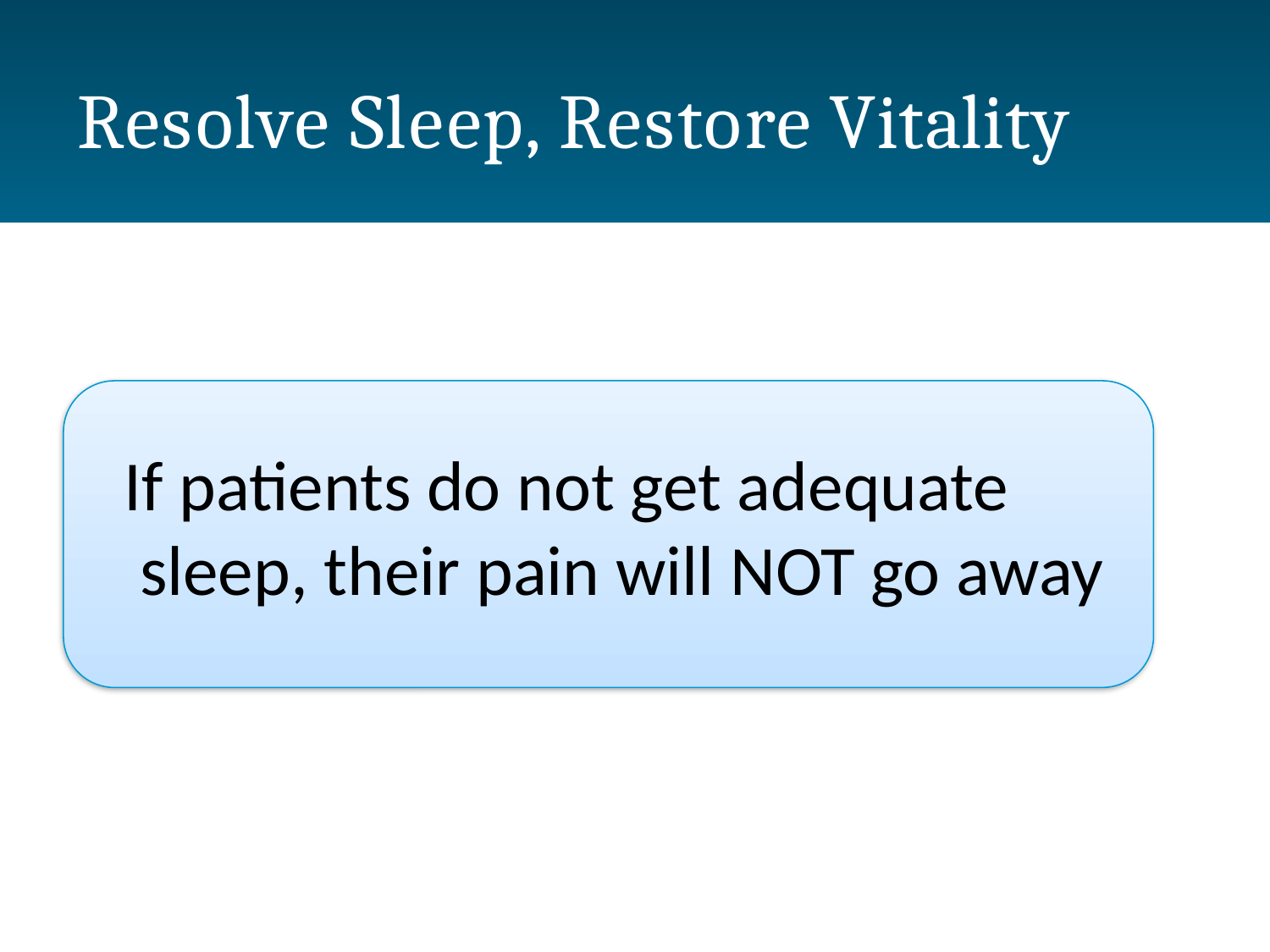

# Resolve Sleep, Restore Vitality

	If patients do not get adequate             sleep, their pain will NOT go away